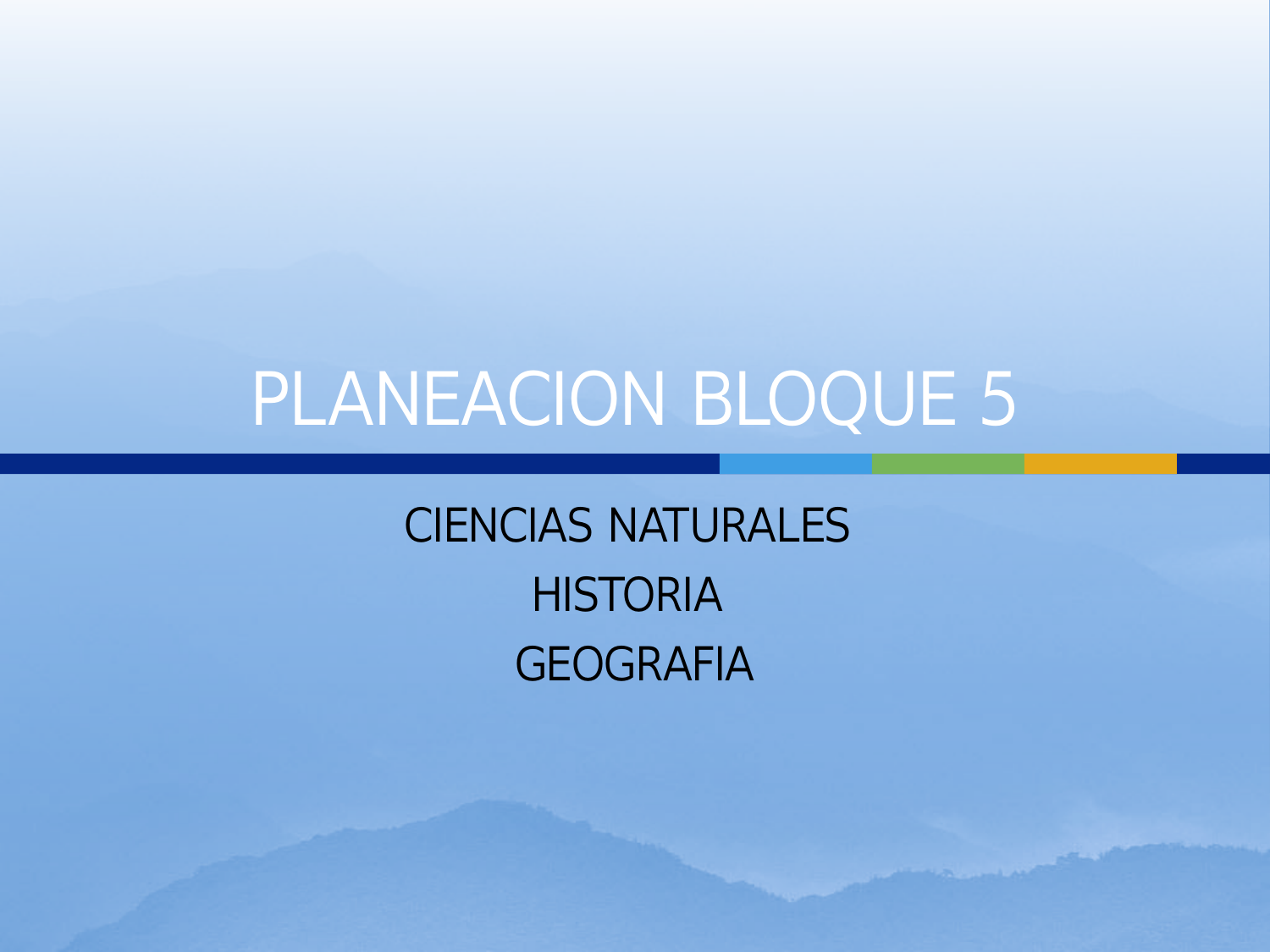

# PLANEACION BLOQUE 5
CIENCIAS NATURALES
HISTORIA
GEOGRAFIA